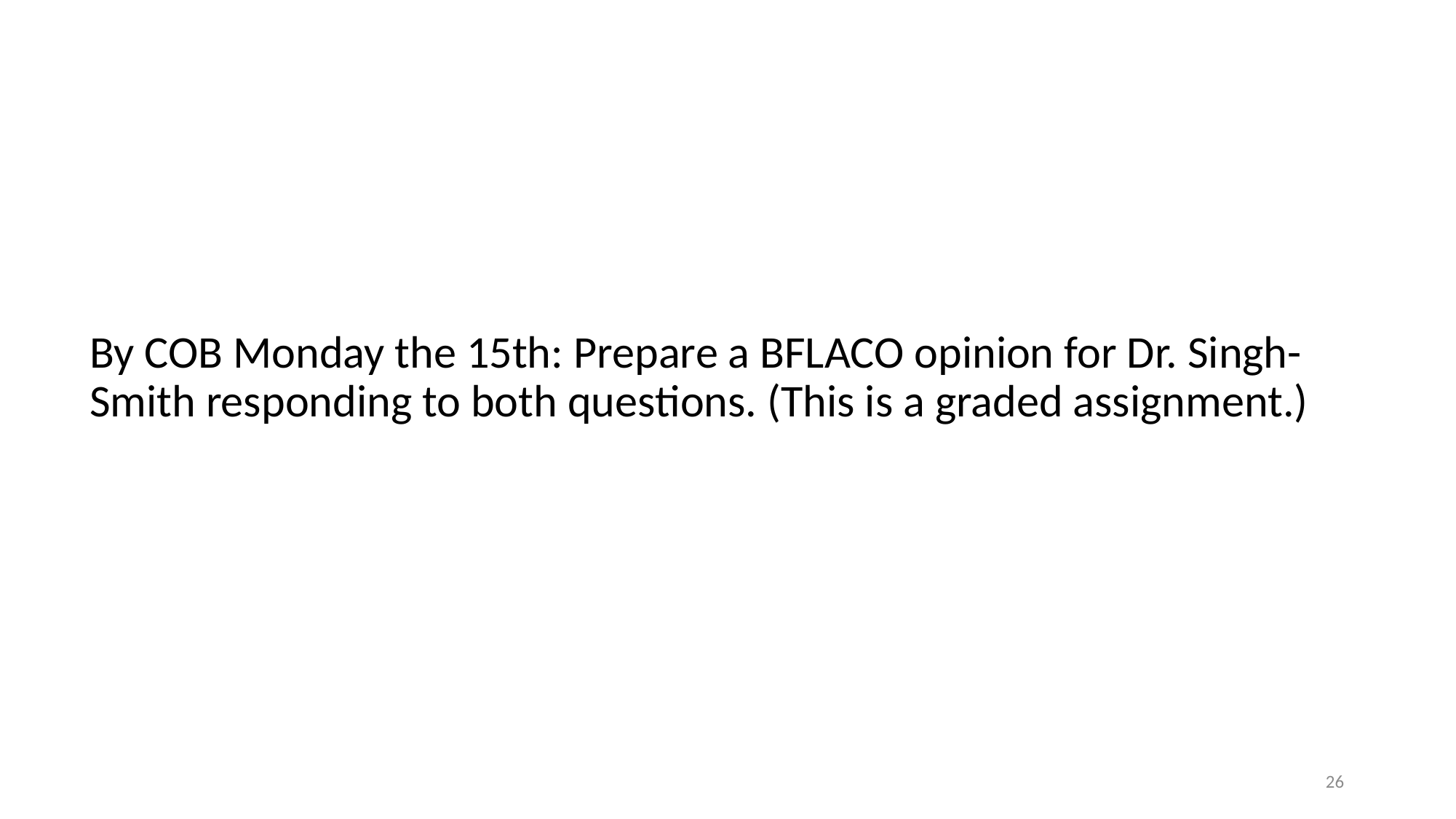

# By COB Monday the 15th: Prepare a BFLACO opinion for Dr. Singh-Smith responding to both questions. (This is a graded assignment.)
26